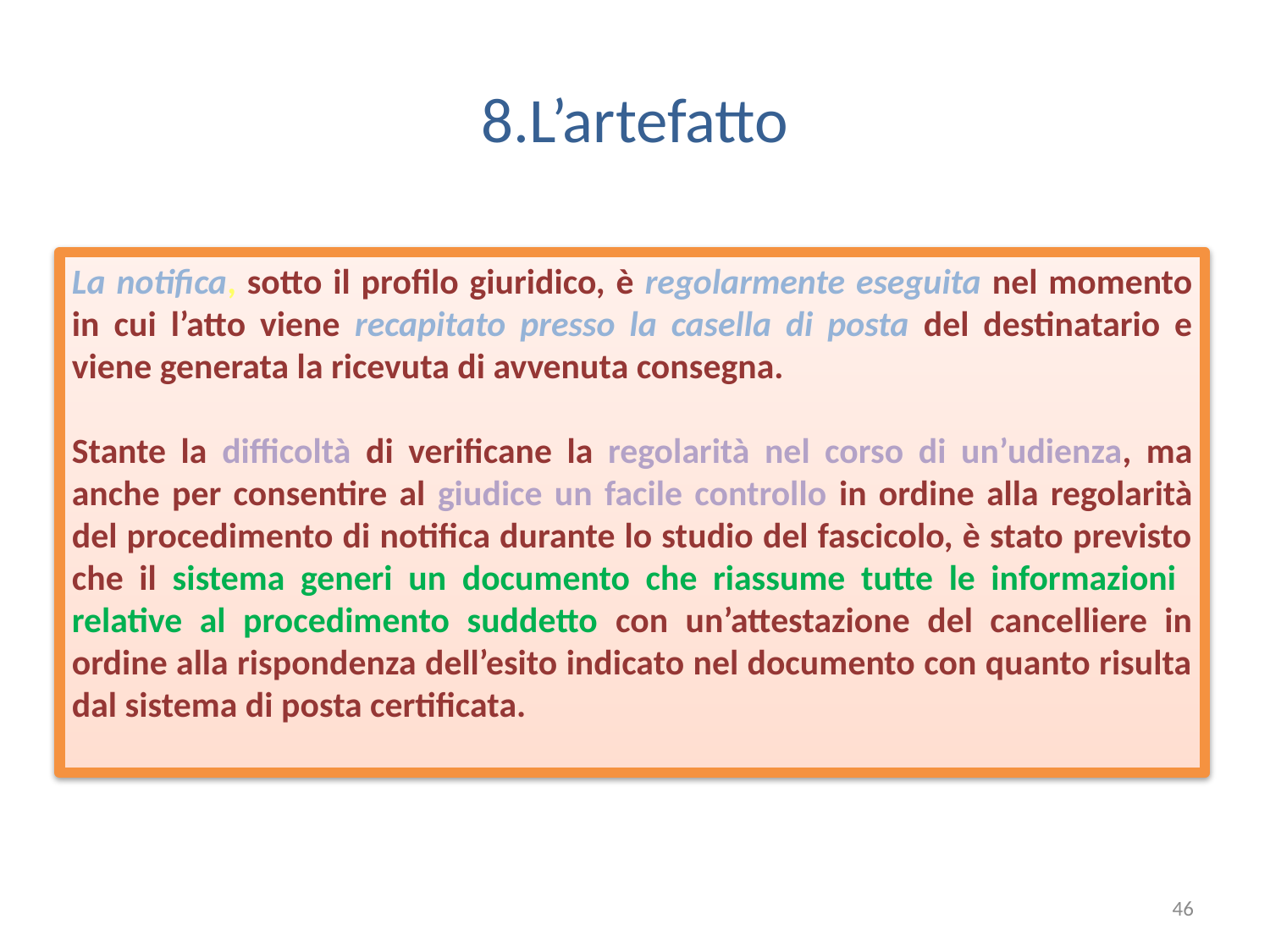

# 8.L’artefatto
La notifica, sotto il profilo giuridico, è regolarmente eseguita nel momento in cui l’atto viene recapitato presso la casella di posta del destinatario e viene generata la ricevuta di avvenuta consegna.

Stante la difficoltà di verificane la regolarità nel corso di un’udienza, ma anche per consentire al giudice un facile controllo in ordine alla regolarità del procedimento di notifica durante lo studio del fascicolo, è stato previsto che il sistema generi un documento che riassume tutte le informazioni  relative al procedimento suddetto con un’attestazione del cancelliere in ordine alla rispondenza dell’esito indicato nel documento con quanto risulta dal sistema di posta certificata.

46